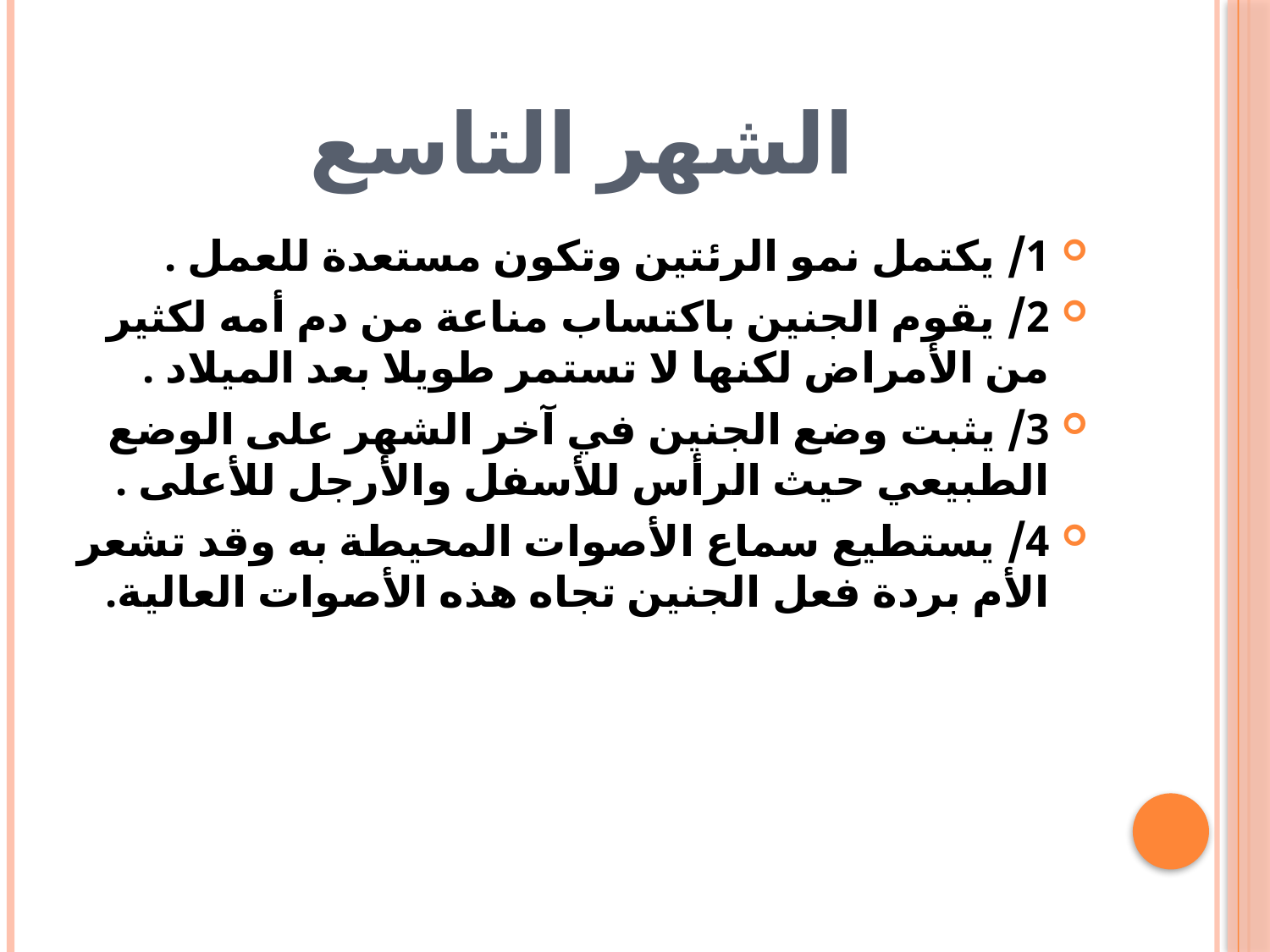

# الشهر التاسع
1/ يكتمل نمو الرئتين وتكون مستعدة للعمل .
2/ يقوم الجنين باكتساب مناعة من دم أمه لكثير من الأمراض لكنها لا تستمر طويلا بعد الميلاد .
3/ يثبت وضع الجنين في آخر الشهر على الوضع الطبيعي حيث الرأس للأسفل والأرجل للأعلى .
4/ يستطيع سماع الأصوات المحيطة به وقد تشعر الأم بردة فعل الجنين تجاه هذه الأصوات العالية.